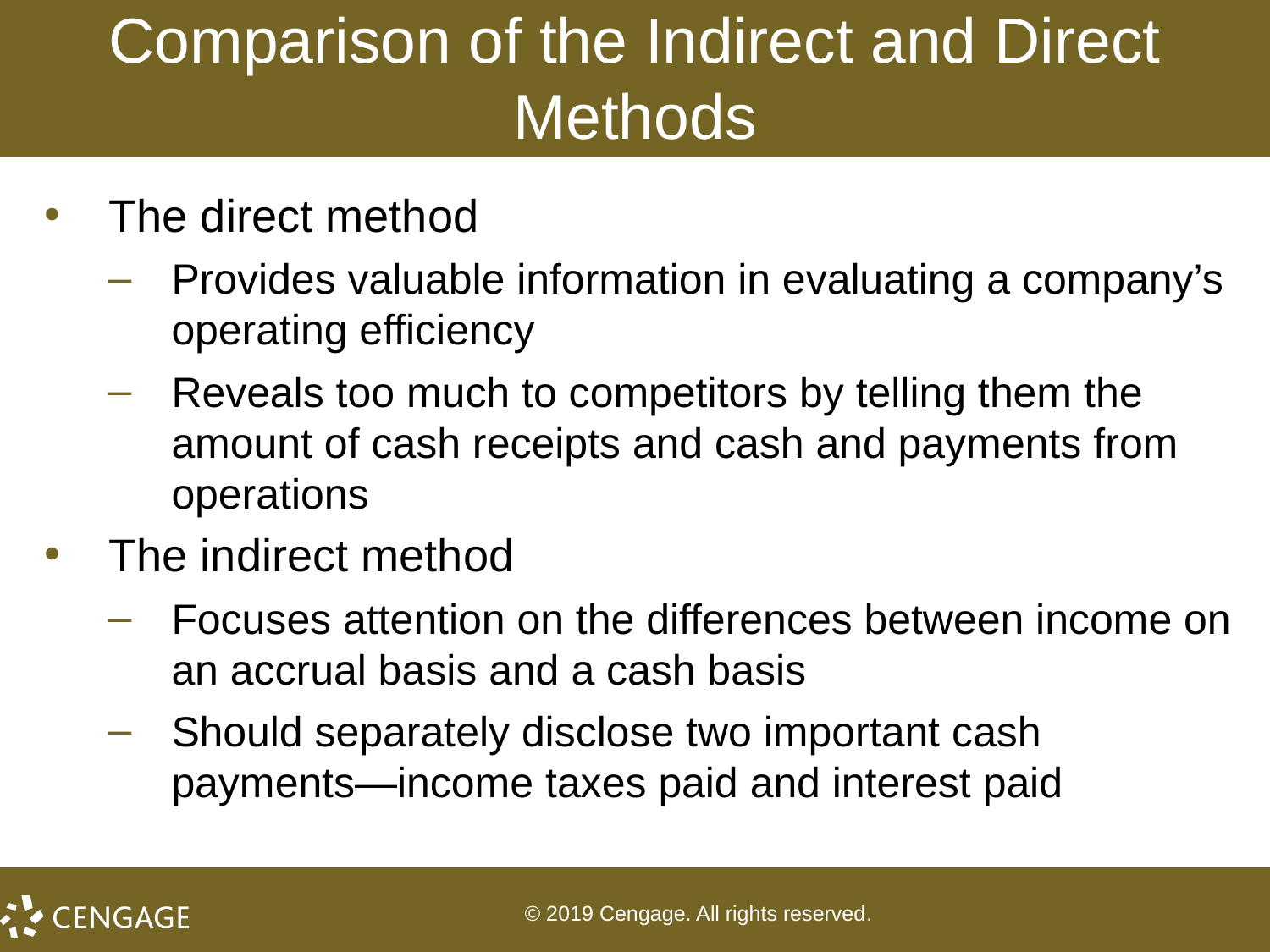

# Comparison of the Indirect and Direct Methods
The direct method
Provides valuable information in evaluating a company’s operating efficiency
Reveals too much to competitors by telling them the amount of cash receipts and cash and payments from operations
The indirect method
Focuses attention on the differences between income on an accrual basis and a cash basis
Should separately disclose two important cash payments—income taxes paid and interest paid